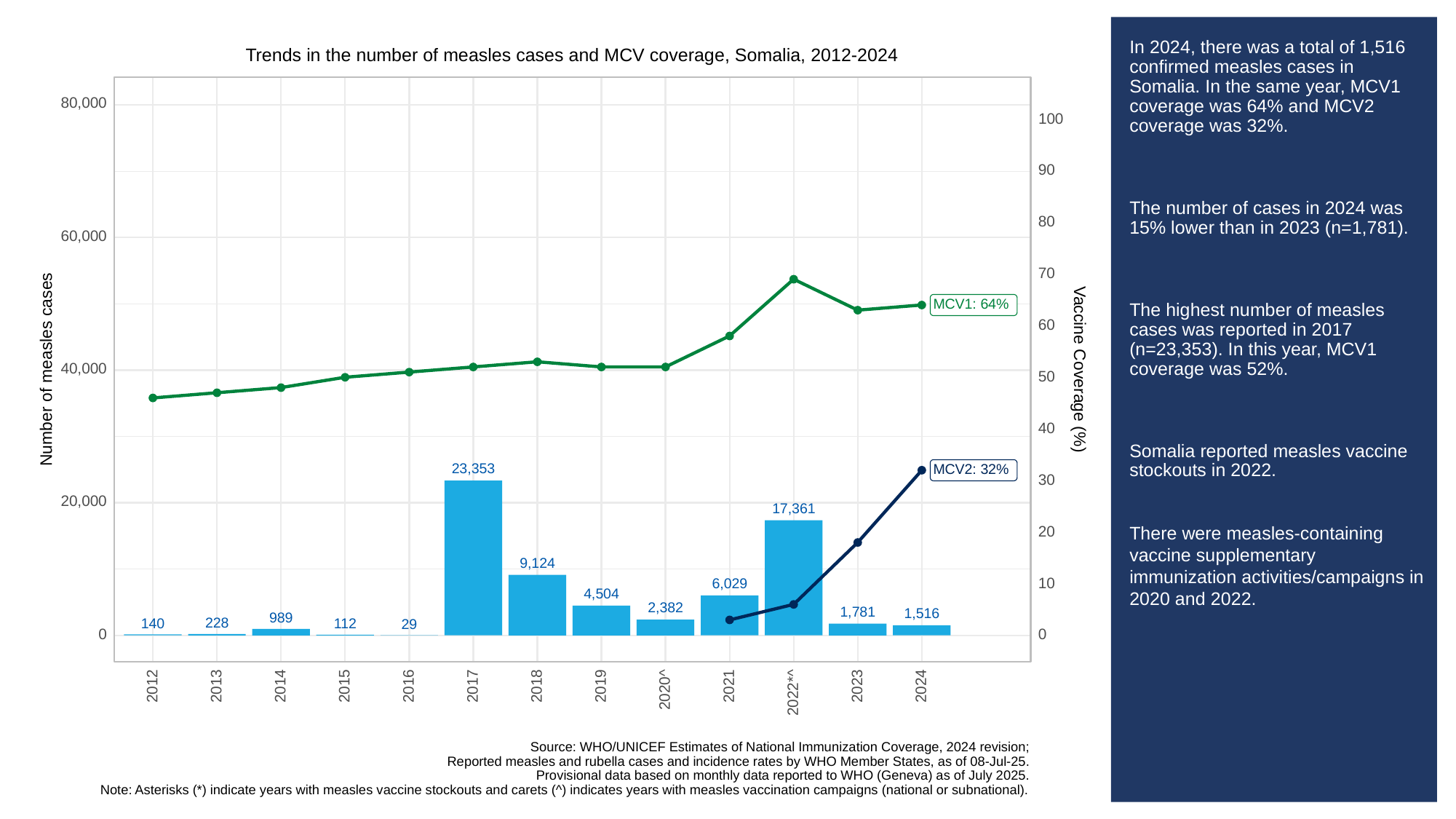

# In 2024, there was a total of 1,516 confirmed measles cases in Somalia. In the same year, MCV1 coverage was 64% and MCV2 coverage was 32%.

The number of cases in 2024 was 15% lower than in 2023 (n=1,781).

The highest number of measles cases was reported in 2017 (n=23,353). In this year, MCV1 coverage was 52%.

Somalia reported measles vaccine stockouts in 2022.

There were measles-containing vaccine supplementary immunization activities/campaigns in 2020 and 2022.

Trends in the number of measles cases and MCV coverage, Somalia, 2012-2024

80,000

100
90

80
60,000

70

MCV1: 64%

60

Vaccine Coverage (%)
40,000

Number of measles cases

50

40

23,353
MCV2: 32%

30

20,000

17,361

20

9,124

6,029
10
4,504

2,382

1,781
1,516
989

228
140
112

29

0
0

2013
2023
2012
2014
2015
2016
2017
2018
2019
2021
2024
2020^
2022*^
Source: WHO/UNICEF Estimates of National Immunization Coverage, 2024 revision;
Reported measles and rubella cases and incidence rates by WHO Member States, as of 08-Jul-25.
Provisional data based on monthly data reported to WHO (Geneva) as of July 2025.
Note: Asterisks (*) indicate years with measles vaccine stockouts and carets (^) indicates years with measles vaccination campaigns (national or subnational).